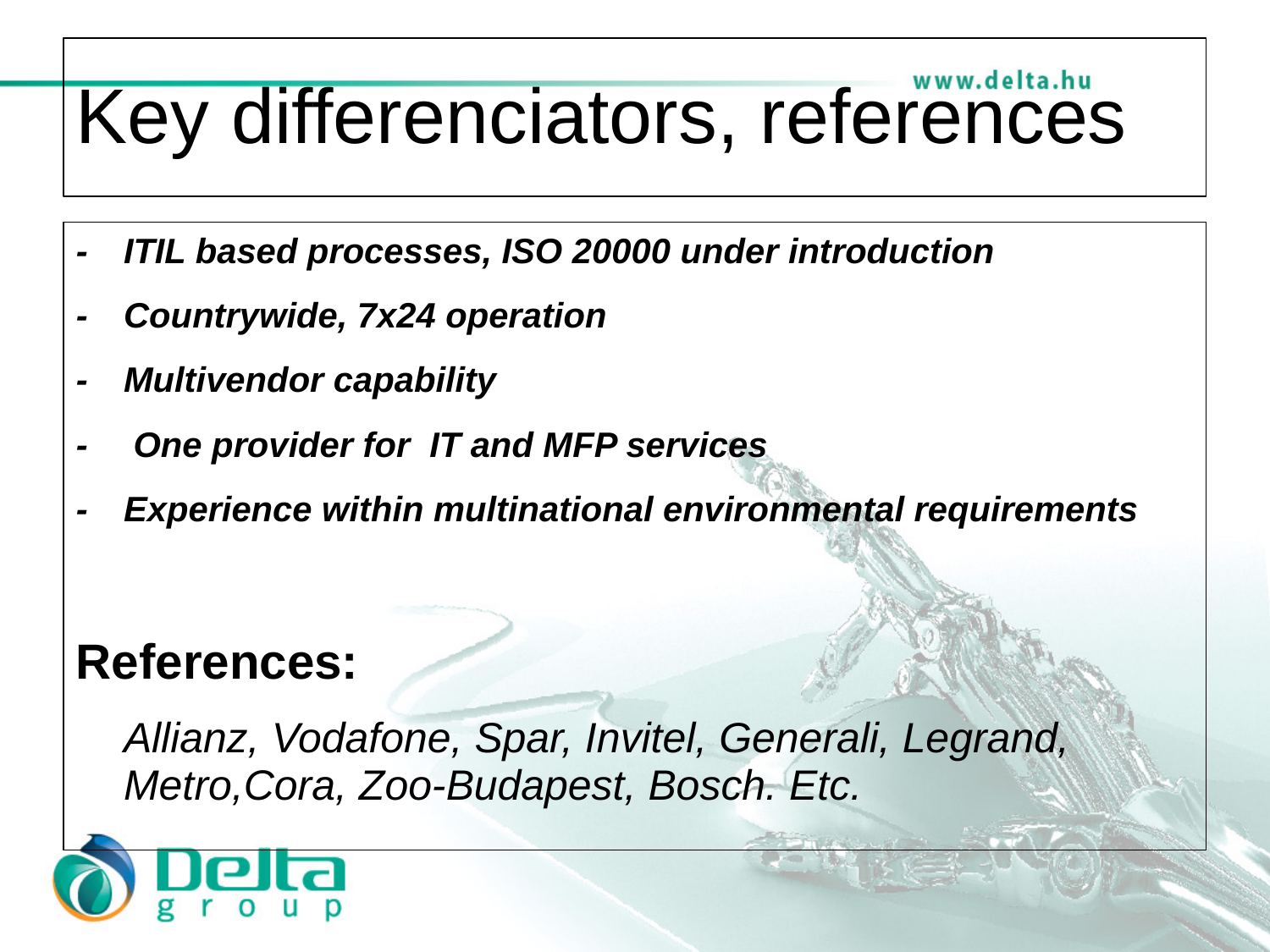

# Key differenciators, references
-	ITIL based processes, ISO 20000 under introduction
-	Countrywide, 7x24 operation
-	Multivendor capability
-	 One provider for  IT and MFP services
-	Experience within multinational environmental requirements

References:
	Allianz, Vodafone, Spar, Invitel, Generali, Legrand, Metro,Cora, Zoo-Budapest, Bosch. Etc.